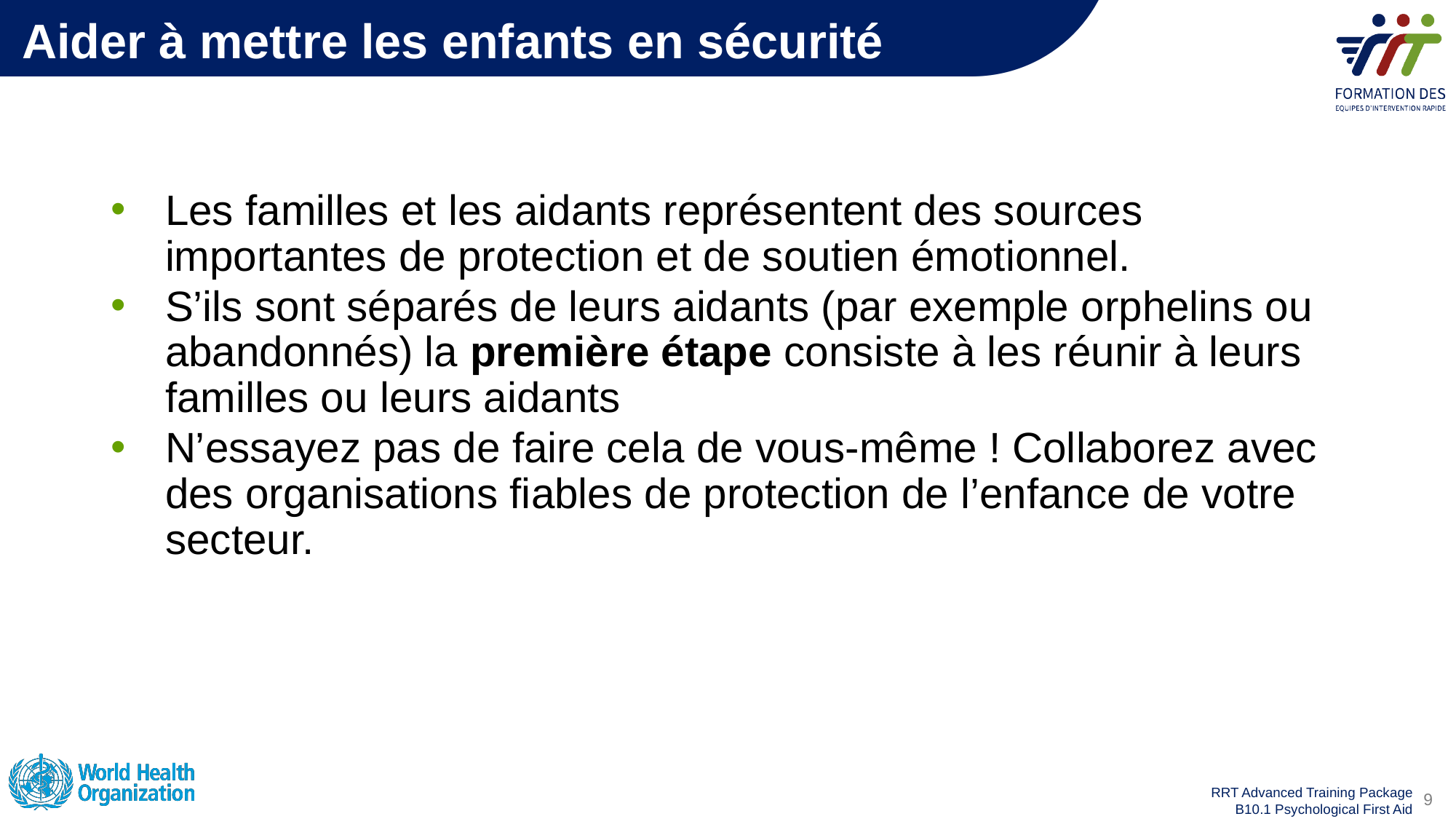

Aider à mettre les enfants en sécurité
Les familles et les aidants représentent des sources importantes de protection et de soutien émotionnel.
S’ils sont séparés de leurs aidants (par exemple orphelins ou abandonnés) la première étape consiste à les réunir à leurs familles ou leurs aidants
N’essayez pas de faire cela de vous-même ! Collaborez avec des organisations fiables de protection de l’enfance de votre secteur.